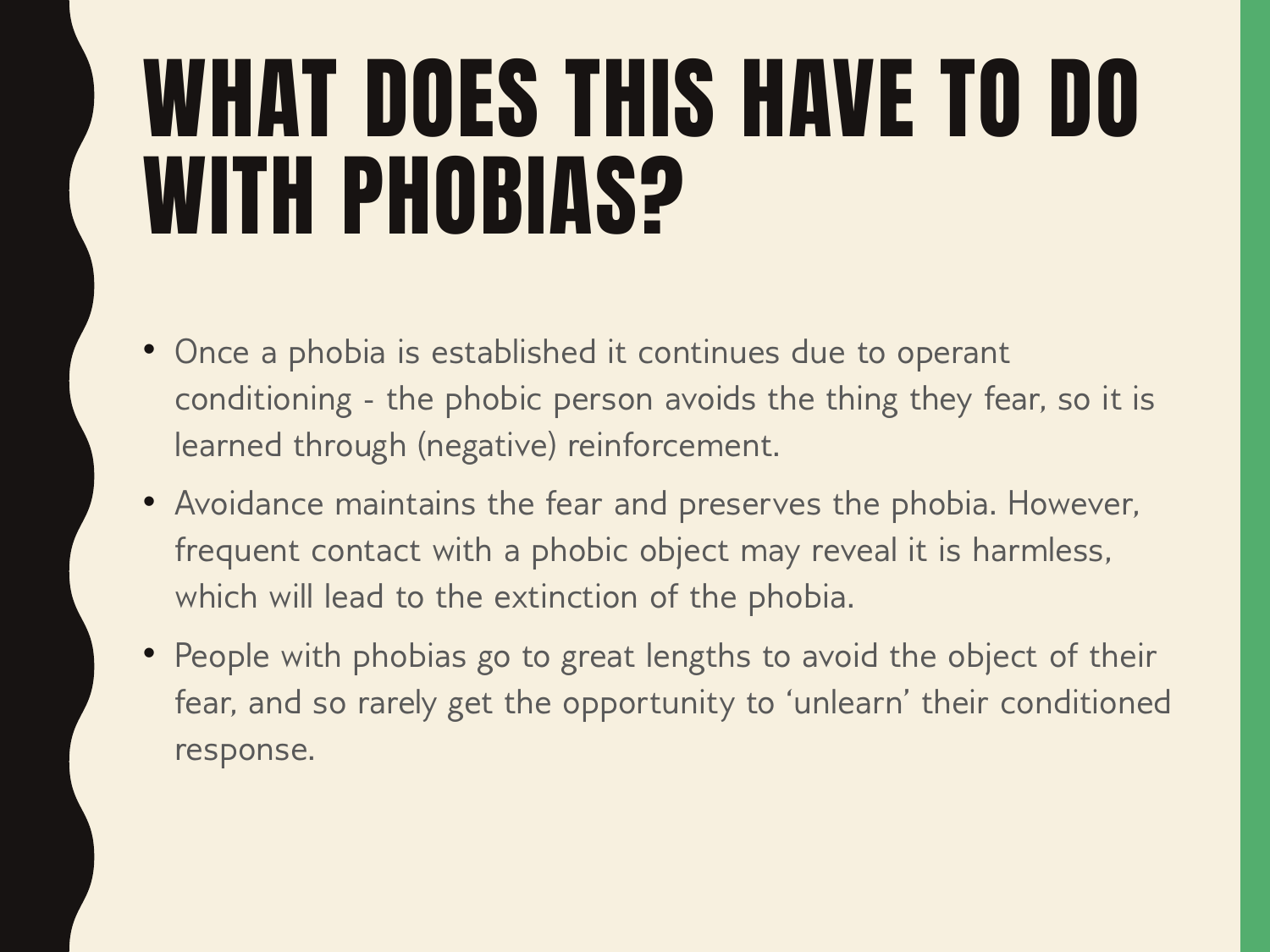

# What does this have to do with phobias?
Once a phobia is established it continues due to operant conditioning - the phobic person avoids the thing they fear, so it is learned through (negative) reinforcement.
Avoidance maintains the fear and preserves the phobia. However, frequent contact with a phobic object may reveal it is harmless, which will lead to the extinction of the phobia.
People with phobias go to great lengths to avoid the object of their fear, and so rarely get the opportunity to ‘unlearn’ their conditioned response.